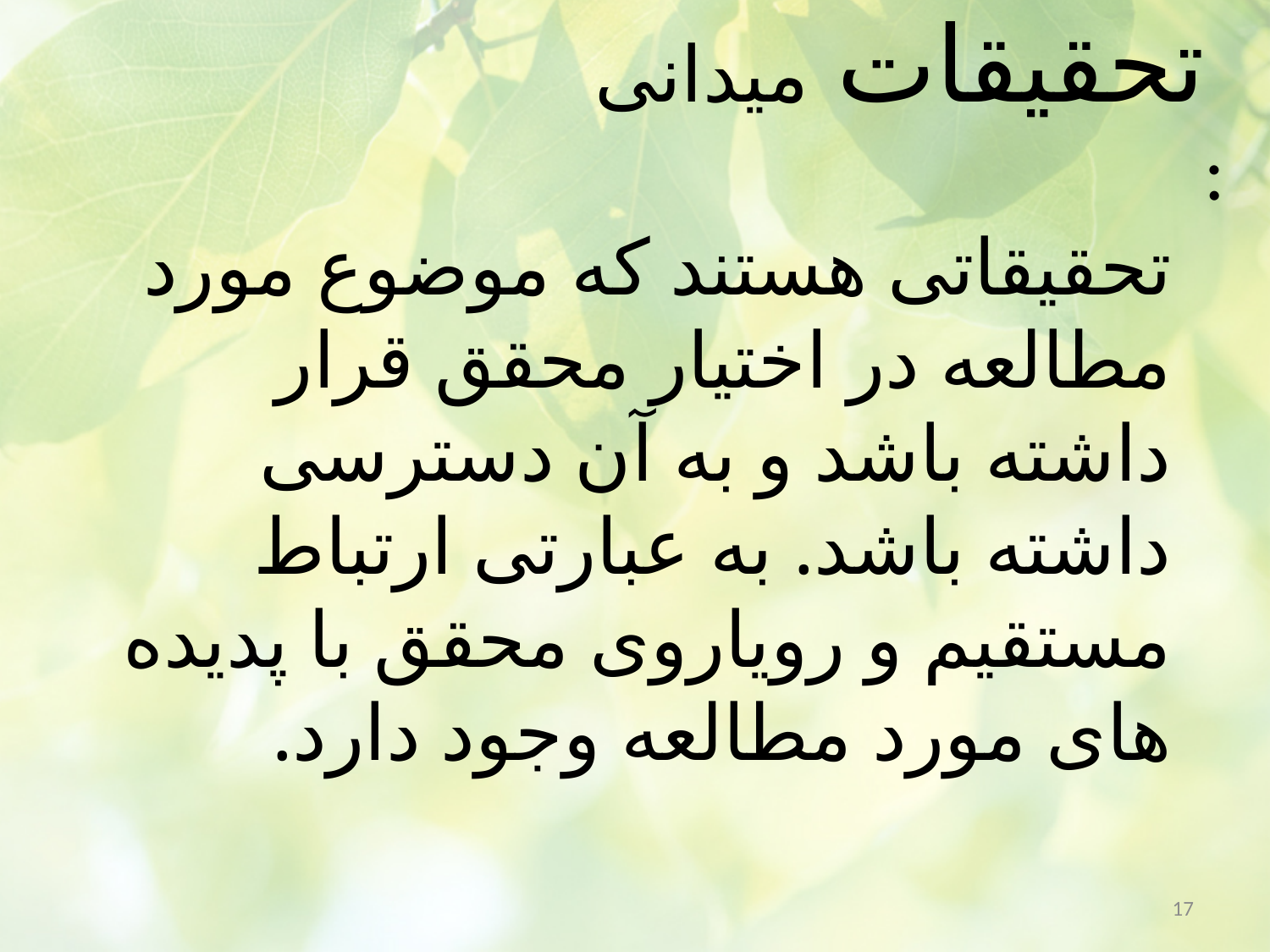

# تحقيقات میدانی :
تحقیقاتی هستند که موضوع مورد مطالعه در اختیار محقق قرار داشته باشد و به آن دسترسی داشته باشد. به عبارتی ارتباط مستقیم و رویاروی محقق با پدیده های مورد مطالعه وجود دارد.
17